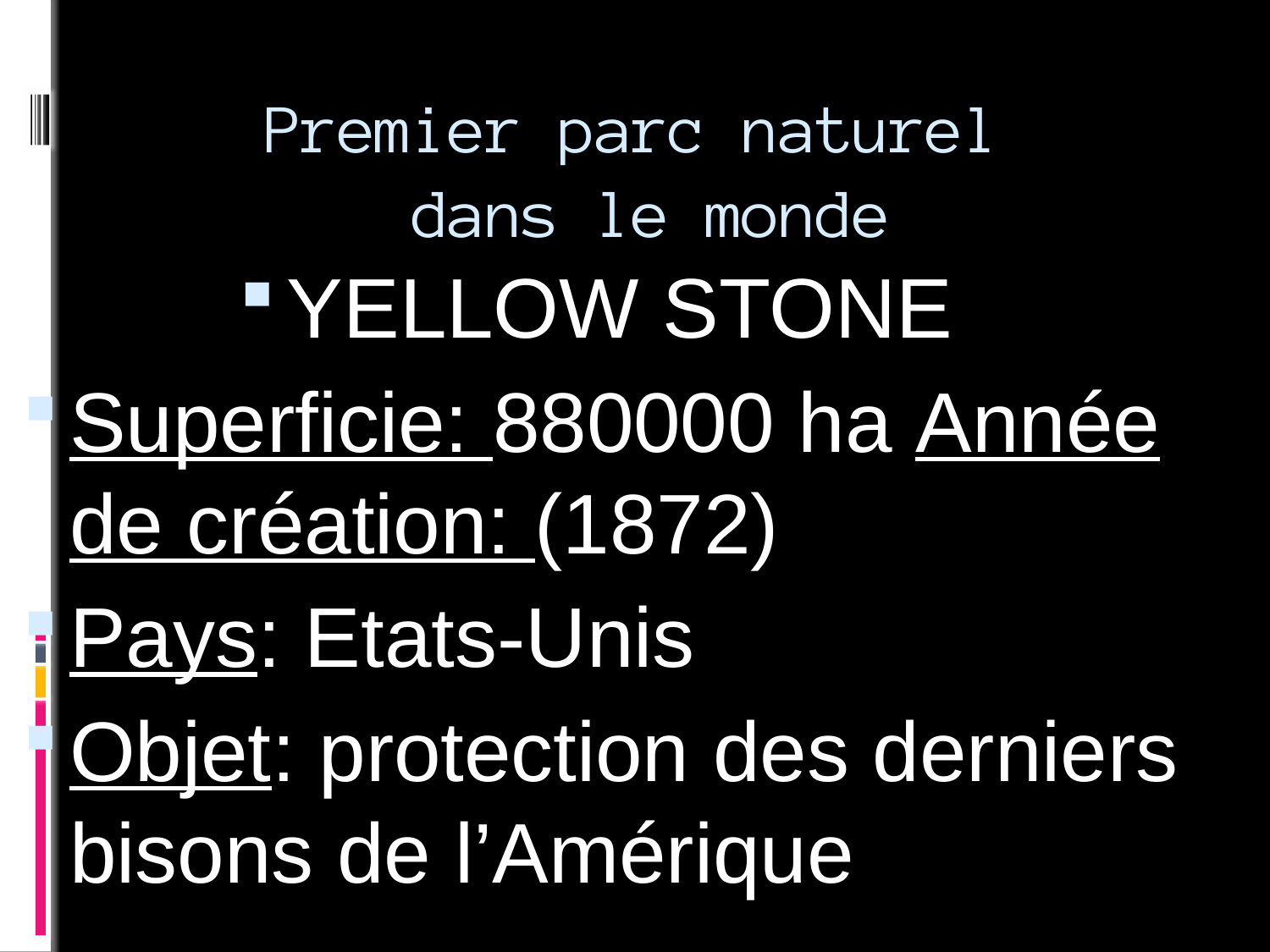

# Premier parc naturel dans le monde
YELLOW STONE
Superficie: 880000 ha Année de création: (1872)
Pays: Etats-Unis
Objet: protection des derniers bisons de l’Amérique